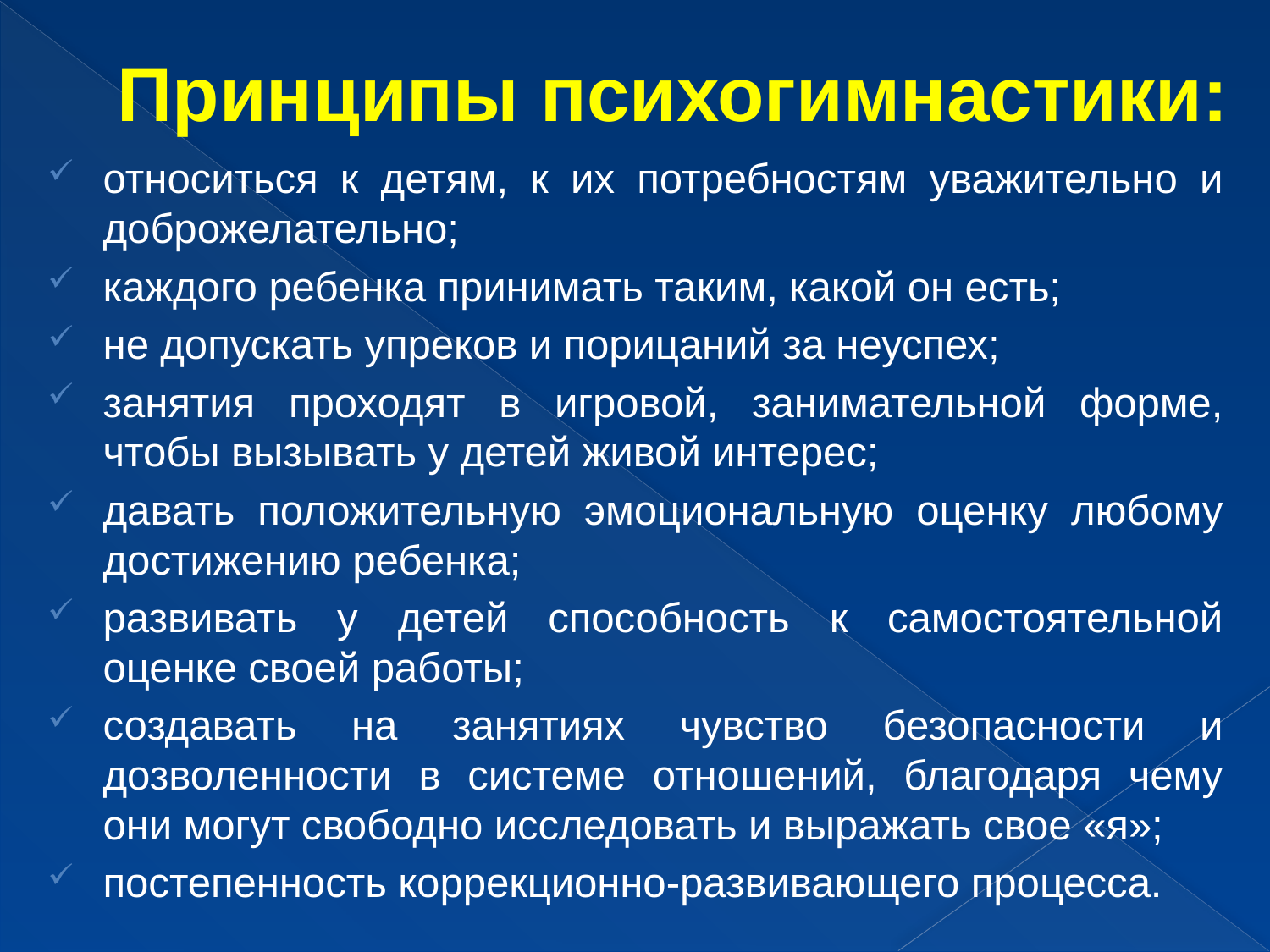

# Принципы психогимнастики:
относиться к детям, к их потребностям уважительно и доброжелательно;
каждого ребенка принимать таким, какой он есть;
не допускать упреков и порицаний за неуспех;
занятия проходят в игровой, занимательной форме, чтобы вызывать у детей живой интерес;
давать положительную эмоциональную оценку любому достижению ребенка;
развивать у детей способность к самостоятельной оценке своей работы;
создавать на занятиях чувство безопасности и дозволенности в системе отношений, благодаря чему они могут свободно исследовать и выражать свое «я»;
постепенность коррекционно-развивающего процесса.